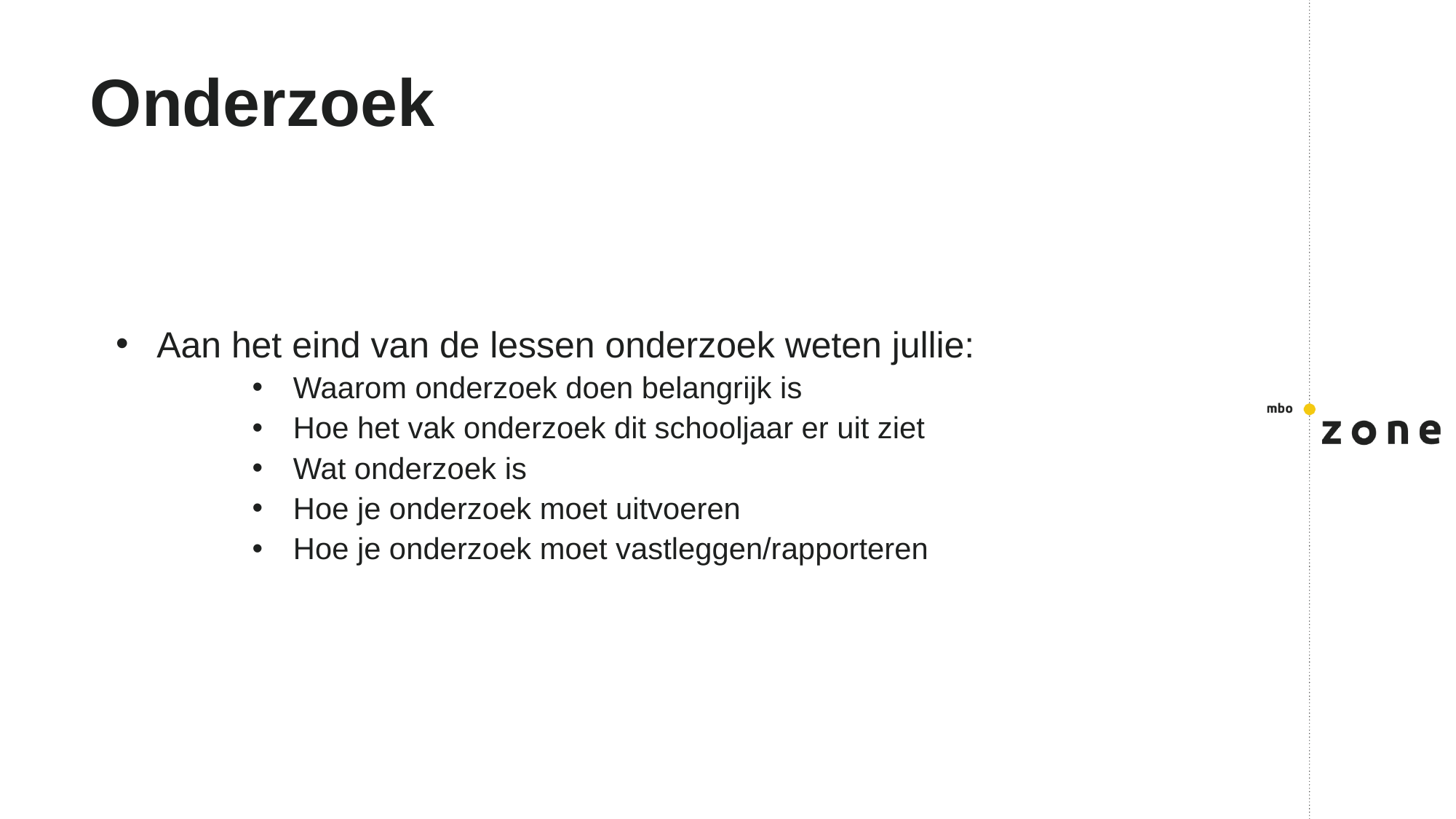

# Onderzoek

Aan het eind van de lessen onderzoek weten jullie:
Waarom onderzoek doen belangrijk is
Hoe het vak onderzoek dit schooljaar er uit ziet
Wat onderzoek is
Hoe je onderzoek moet uitvoeren
Hoe je onderzoek moet vastleggen/rapporteren